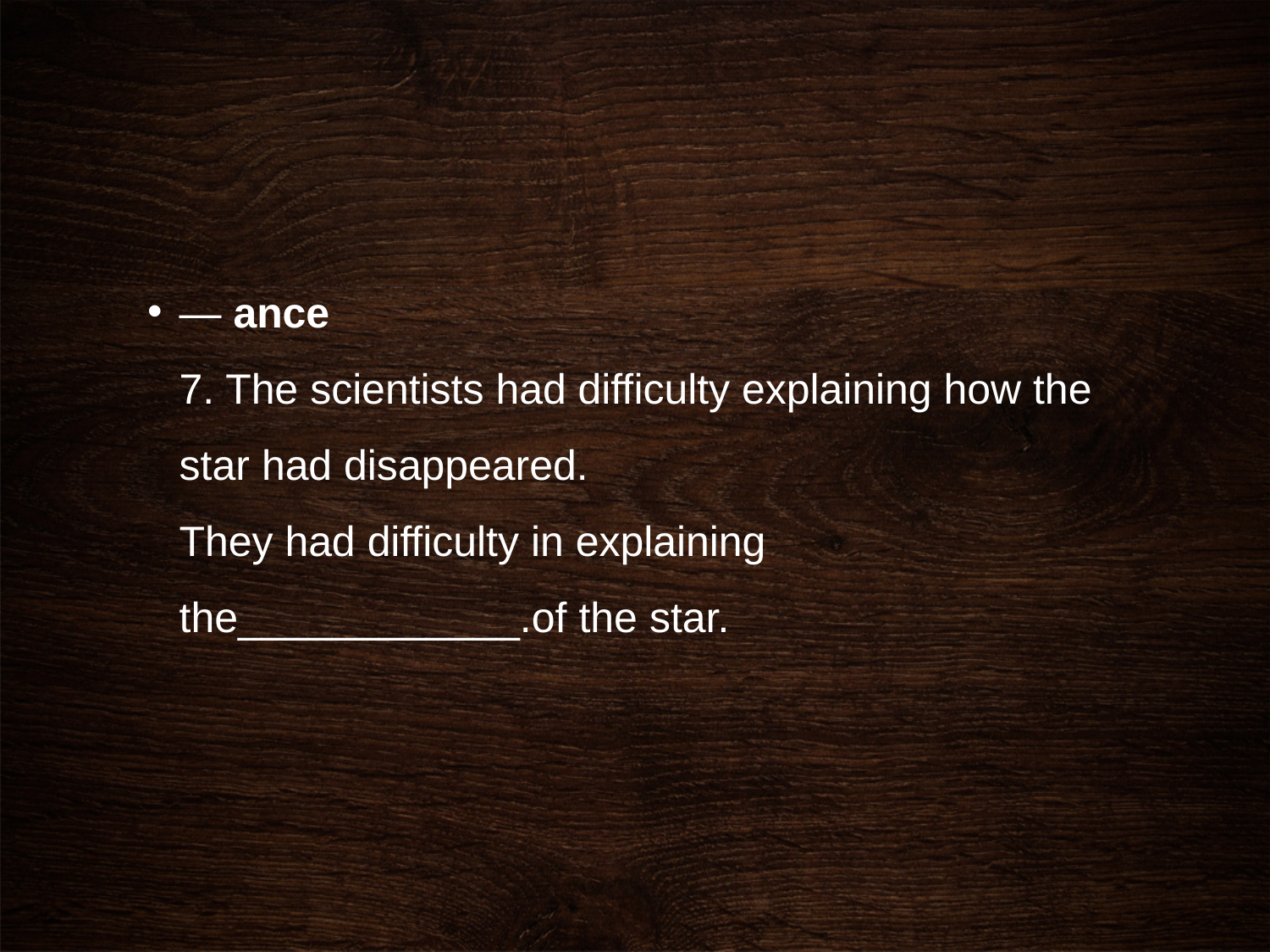

#
— ance
7. The scientists had difficulty explaining how the star had disappeared.
They had difficulty in explaining the____________.of the star.